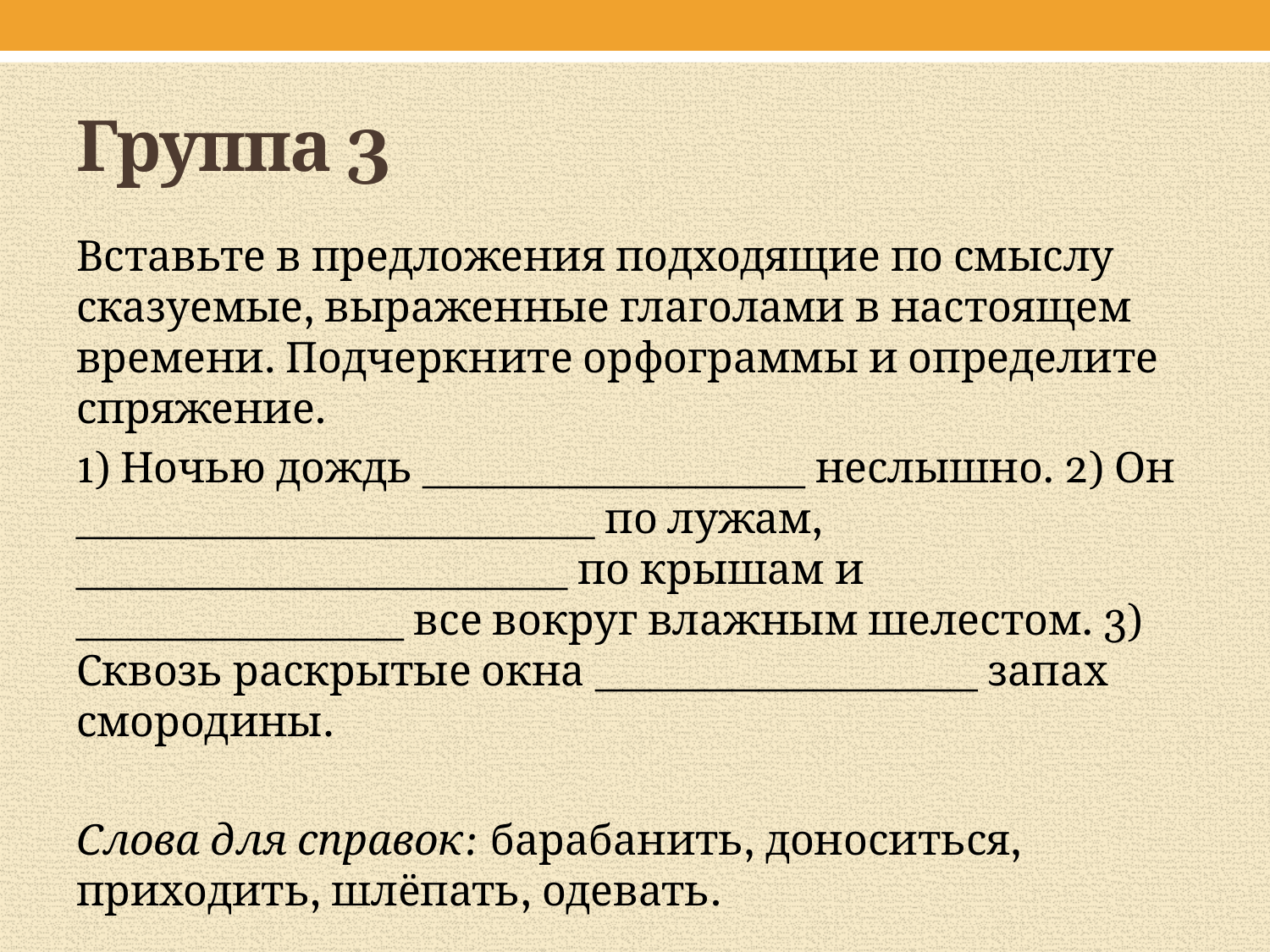

# Группа 3
Вставьте в предложения подходящие по смыслу сказуемые, выраженные глаголами в настоящем времени. Подчеркните орфограммы и определите спряжение.
1) Ночью дождь ______________ неслышно. 2) Он ___________________ по лужам, __________________ по крышам и ____________ все вокруг влажным шелестом. 3) Сквозь раскрытые окна ______________ запах смородины.

Слова для справок: барабанить, доноситься, приходить, шлёпать, одевать.